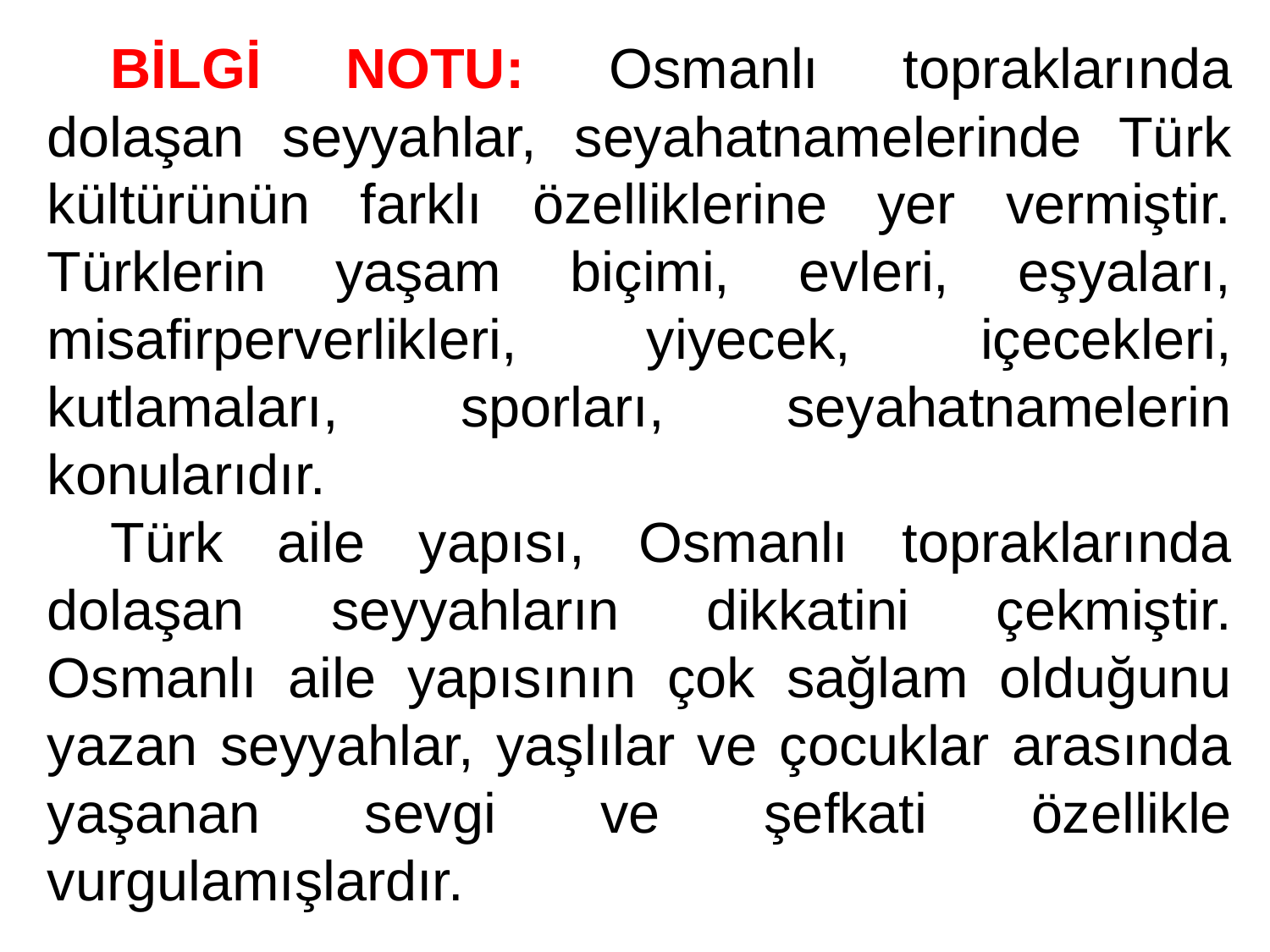

BİLGİ NOTU: Osmanlı topraklarında dolaşan seyyahlar, seyahatnamelerinde Türk kültürünün farklı özelliklerine yer vermiştir. Türklerin yaşam biçimi, evleri, eşyaları, misafirperverlikleri, yiyecek, içecekleri, kutlamaları, sporları, seyahatnamelerin konularıdır.
Türk aile yapısı, Osmanlı topraklarında dolaşan seyyahların dikkatini çekmiştir. Osmanlı aile yapısının çok sağlam olduğunu yazan seyyahlar, yaşlılar ve çocuklar arasında yaşanan sevgi ve şefkati özellikle vurgulamışlardır.